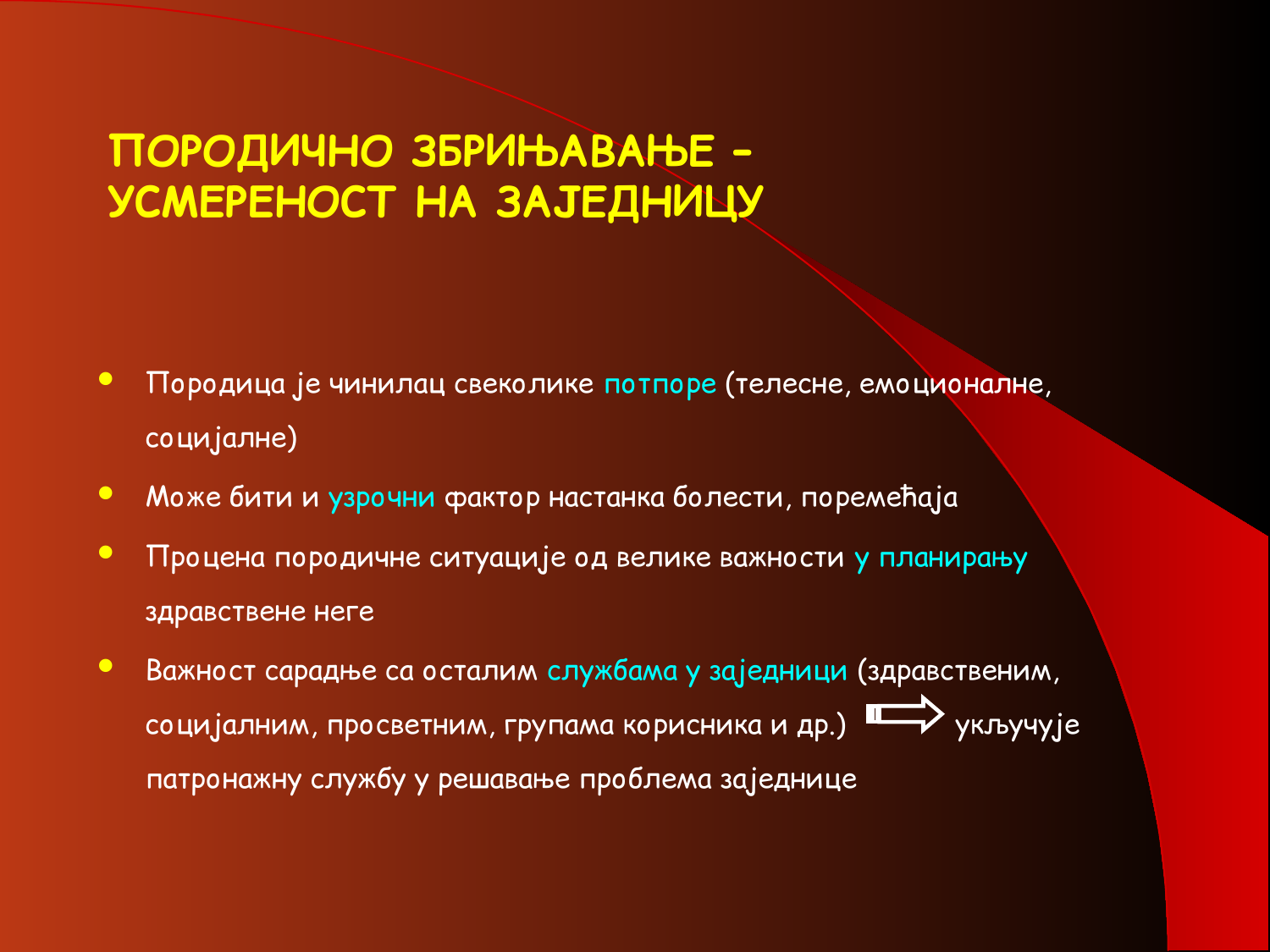

# ПОРОДИЧНО ЗБРИЊАВАЊЕ – УСМЕРЕНОСТ НА ЗАЈЕДНИЦУ
Породица је чинилац свеколике потпоре (телесне, емоционалне, социјалне)
Може бити и узрочни фактор настанка болести, поремећаја
Процена породичне ситуације од велике важности у планирању здравствене неге
Важност сарадње са осталим службама у заједници (здравственим, социјалним, просветним, групама корисника и др.)             укључује патронажну службу у решавање проблема заједнице